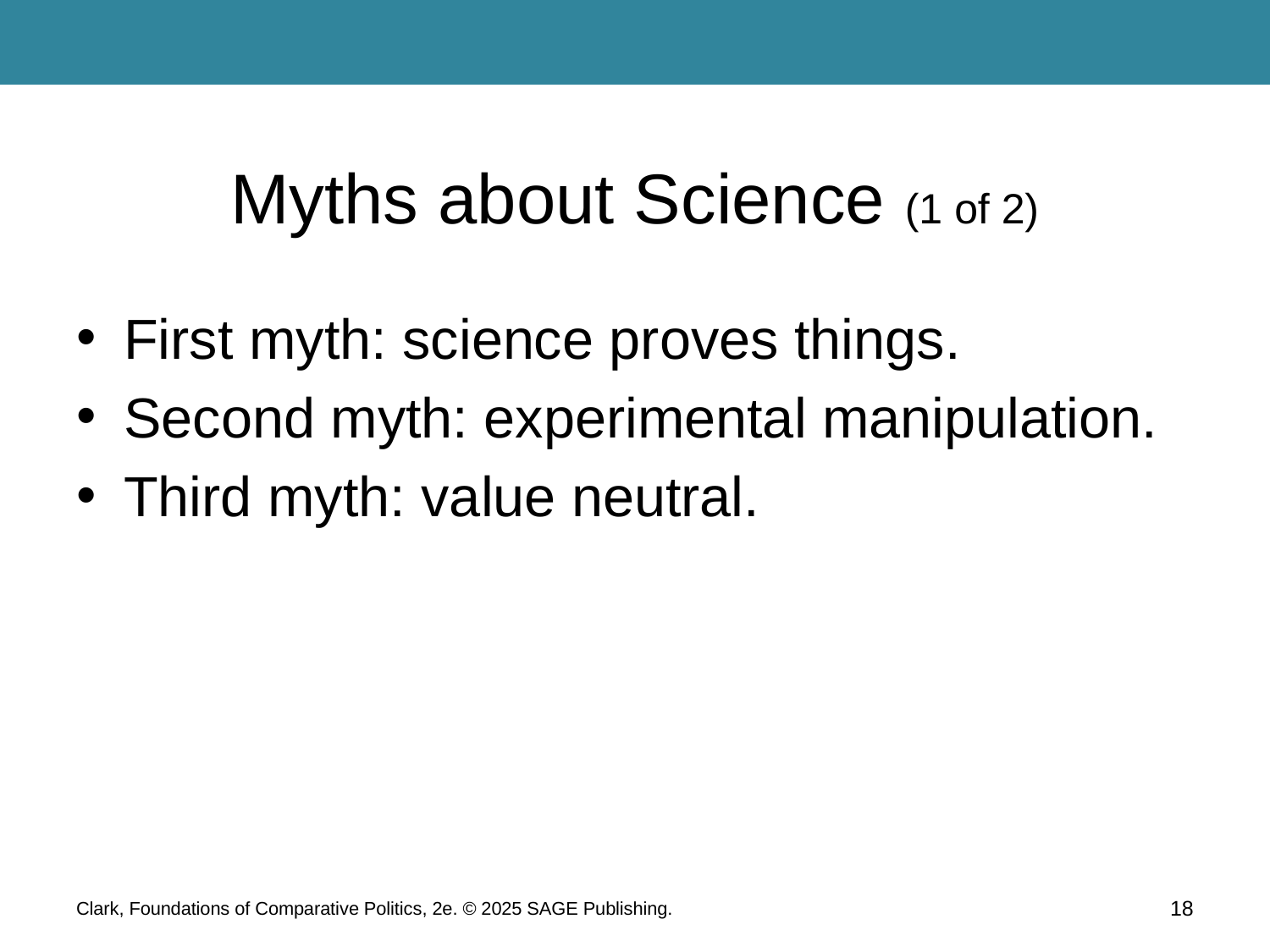

# Myths about Science (1 of 2)
First myth: science proves things.
Second myth: experimental manipulation.
Third myth: value neutral.

Clark, Foundations of Comparative Politics, 2e. © 2025 SAGE Publishing.
18